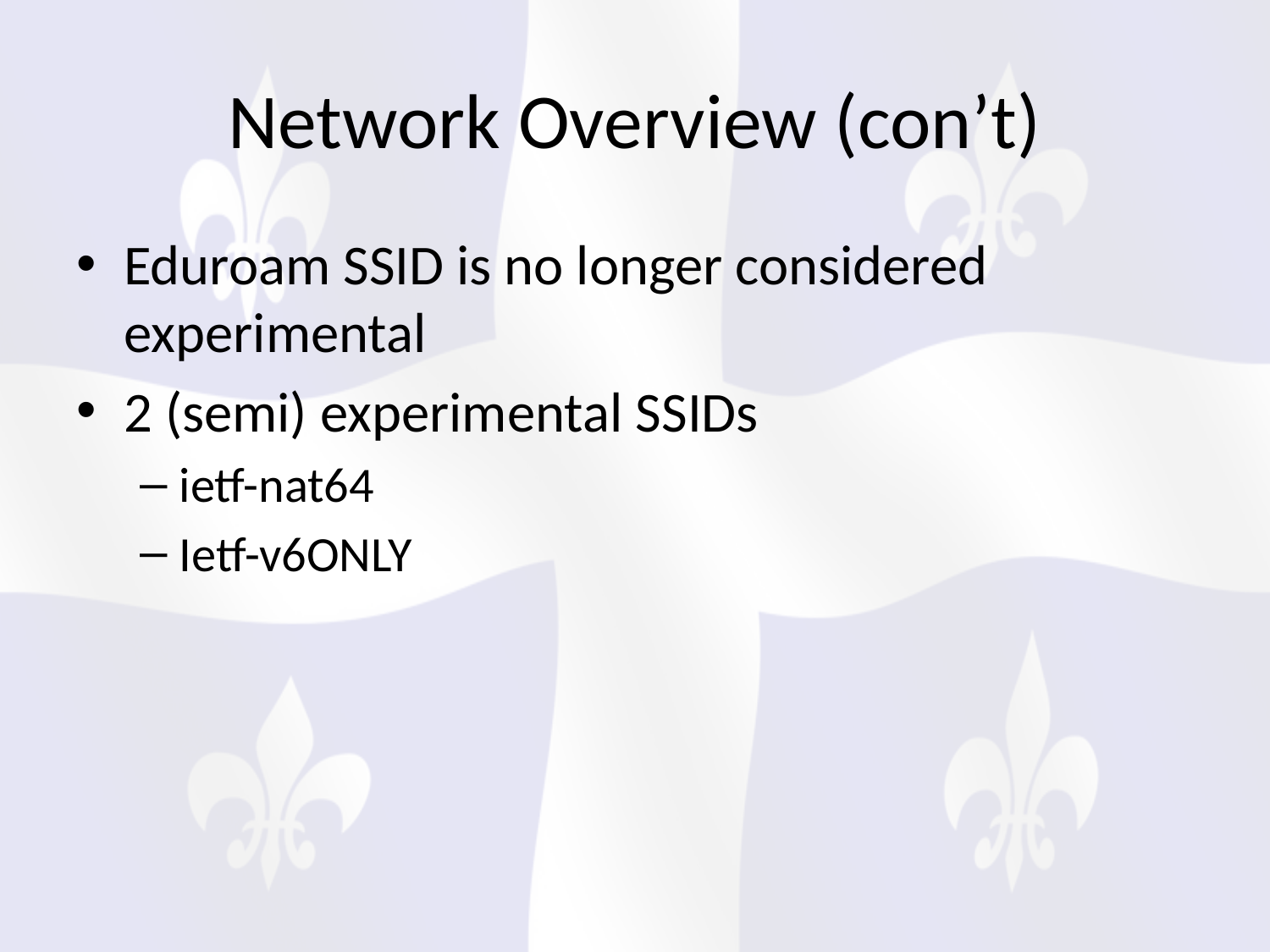

# Network Overview (con’t)
Eduroam SSID is no longer considered experimental
2 (semi) experimental SSIDs
ietf-nat64
Ietf-v6ONLY